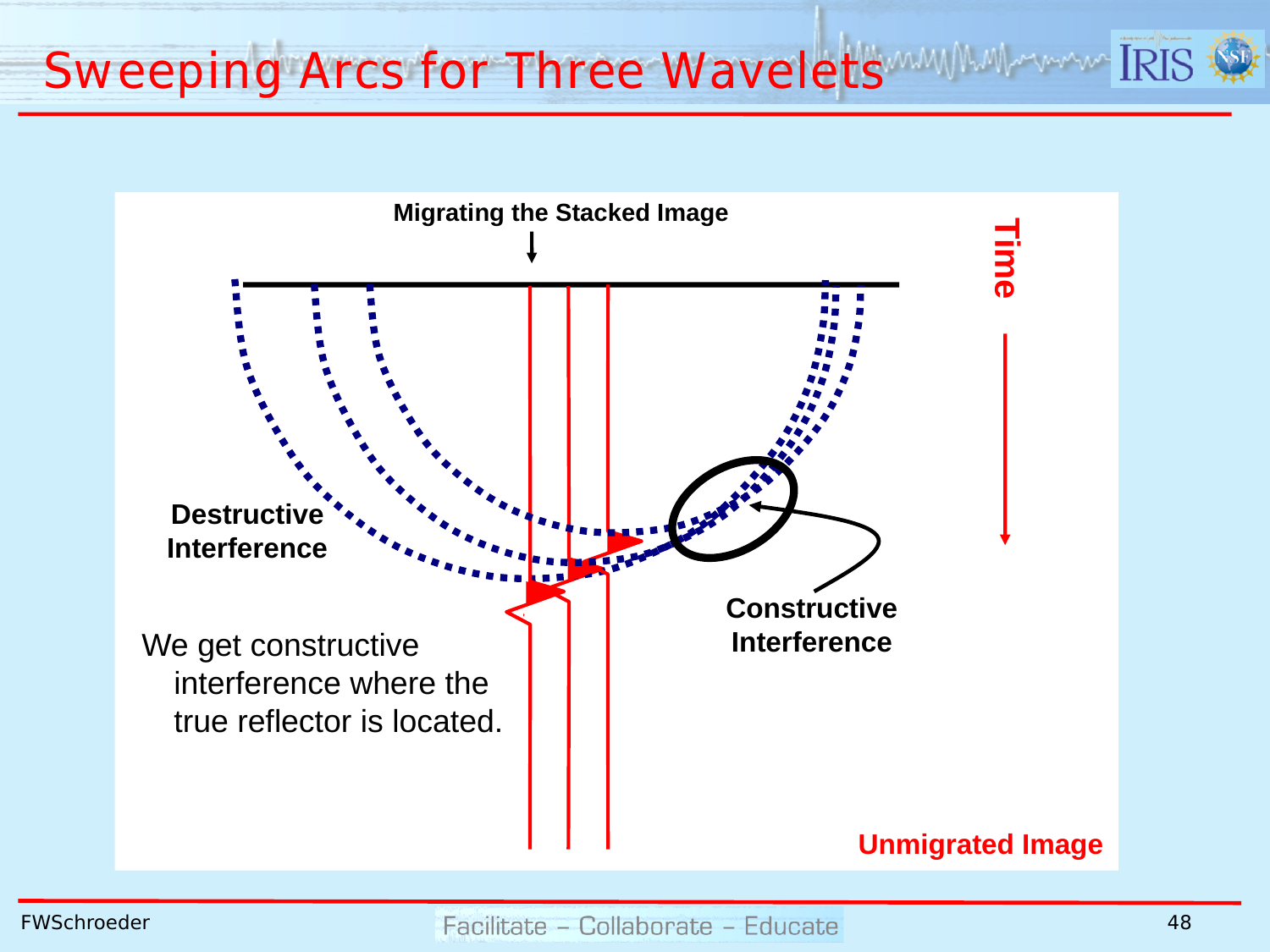

Sweeping Arcs for Three Wavelets
Migrating the Stacked Image

Time

Destructive
Interference

Constructive
Interference
We get constructive interference where the true reflector is located.

Unmigrated Image